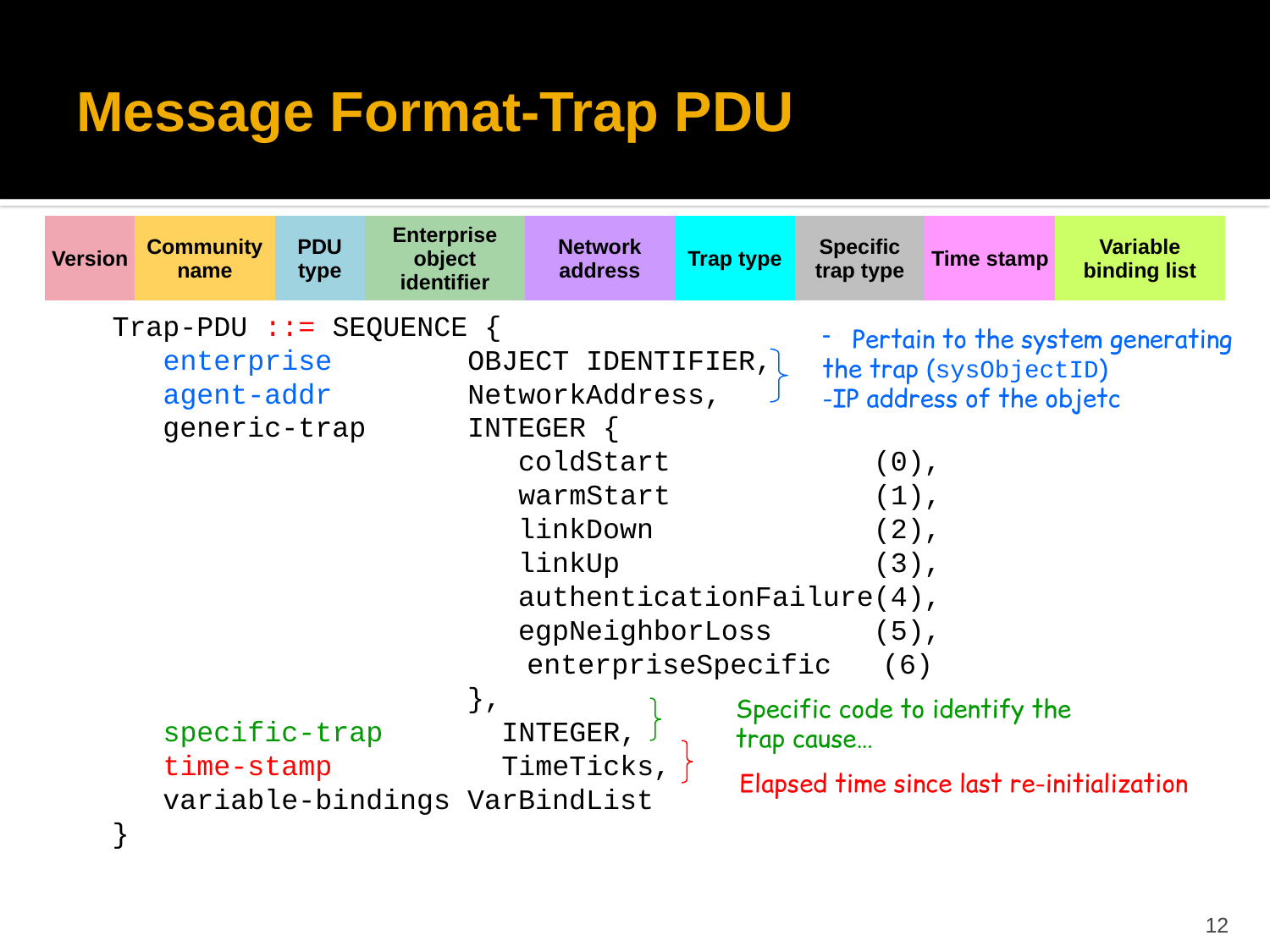

# Message Format-Trap PDU
| Version | Community name | PDU type | Enterprise object identifier | Network address | Trap type | Specific trap type | Time stamp | Variable binding list |
| --- | --- | --- | --- | --- | --- | --- | --- | --- |
Trap-PDU ::= SEQUENCE {
   enterprise        OBJECT IDENTIFIER,
   agent-addr        NetworkAddress,
   generic-trap      INTEGER {
                        coldStart            (0),
  		         warmStart            (1),
                        linkDown             (2),
                        linkUp               (3),
                        authenticationFailure(4),
                        egpNeighborLoss      (5),
			  enterpriseSpecific   (6)
                     },
   specific-trap       INTEGER,
   time-stamp	        TimeTicks,
   variable-bindings VarBindList
}
Pertain to the system generating
the trap (sysObjectID)
-IP address of the objetc

Specific code to identify the
trap cause…

Elapsed time since last re-initialization

12